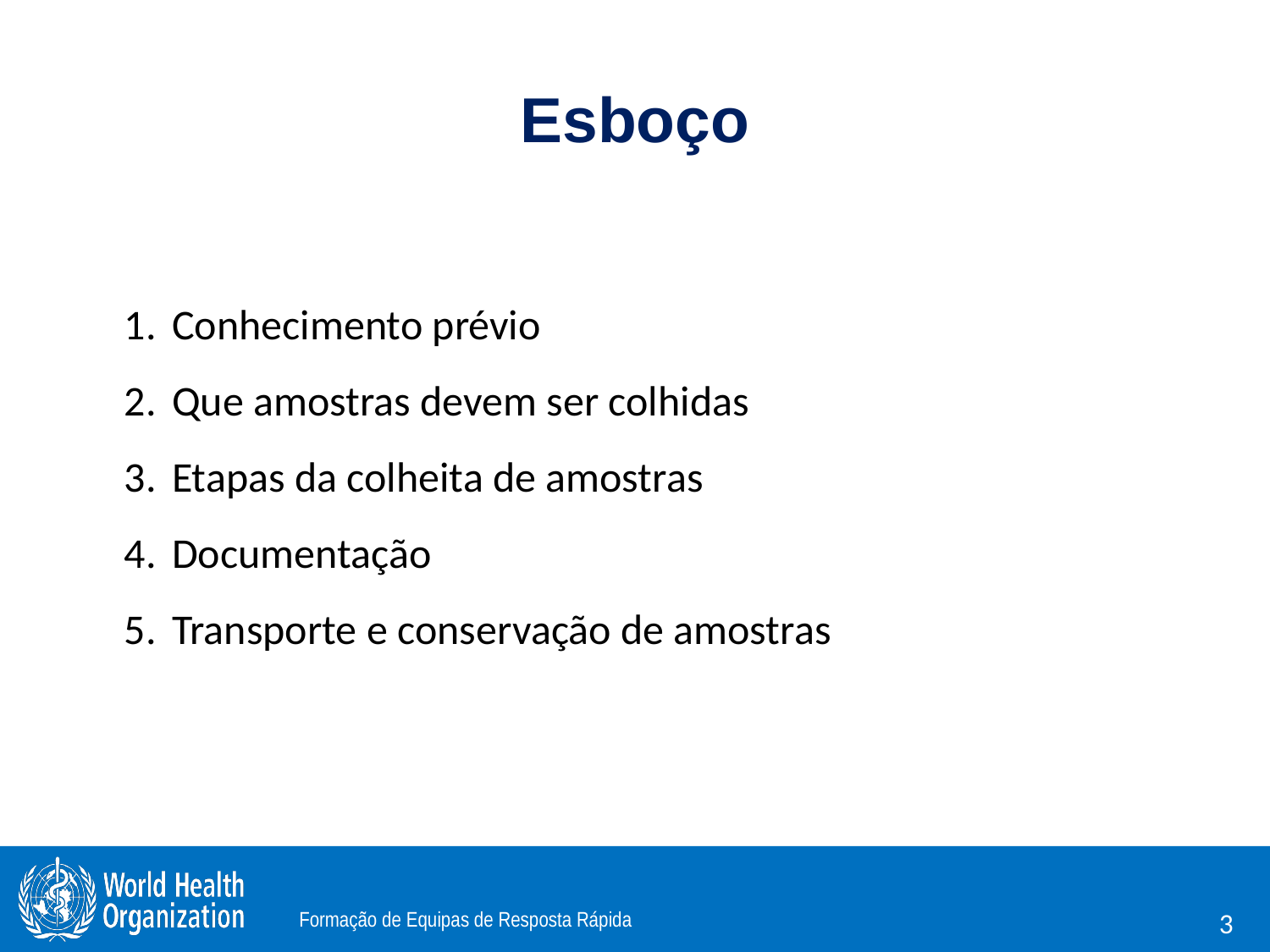

# Esboço
Conhecimento prévio
Que amostras devem ser colhidas
Etapas da colheita de amostras
Documentação
Transporte e conservação de amostras